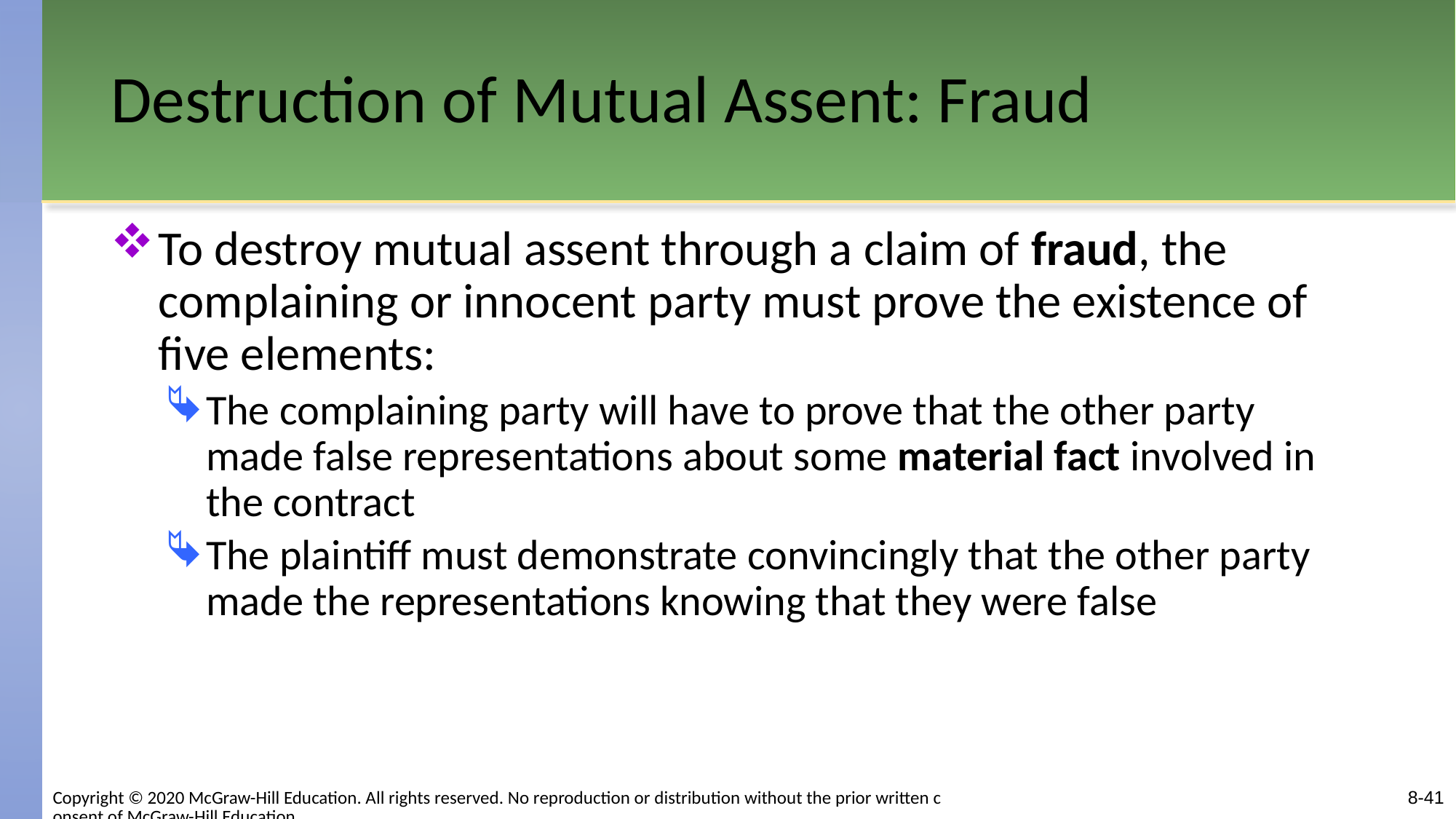

# Destruction of Mutual Assent: Fraud
To destroy mutual assent through a claim of fraud, the complaining or innocent party must prove the existence of five elements:
The complaining party will have to prove that the other party made false representations about some material fact involved in the contract
The plaintiff must demonstrate convincingly that the other party made the representations knowing that they were false
8-41
Copyright © 2020 McGraw-Hill Education. All rights reserved. No reproduction or distribution without the prior written consent of McGraw-Hill Education.